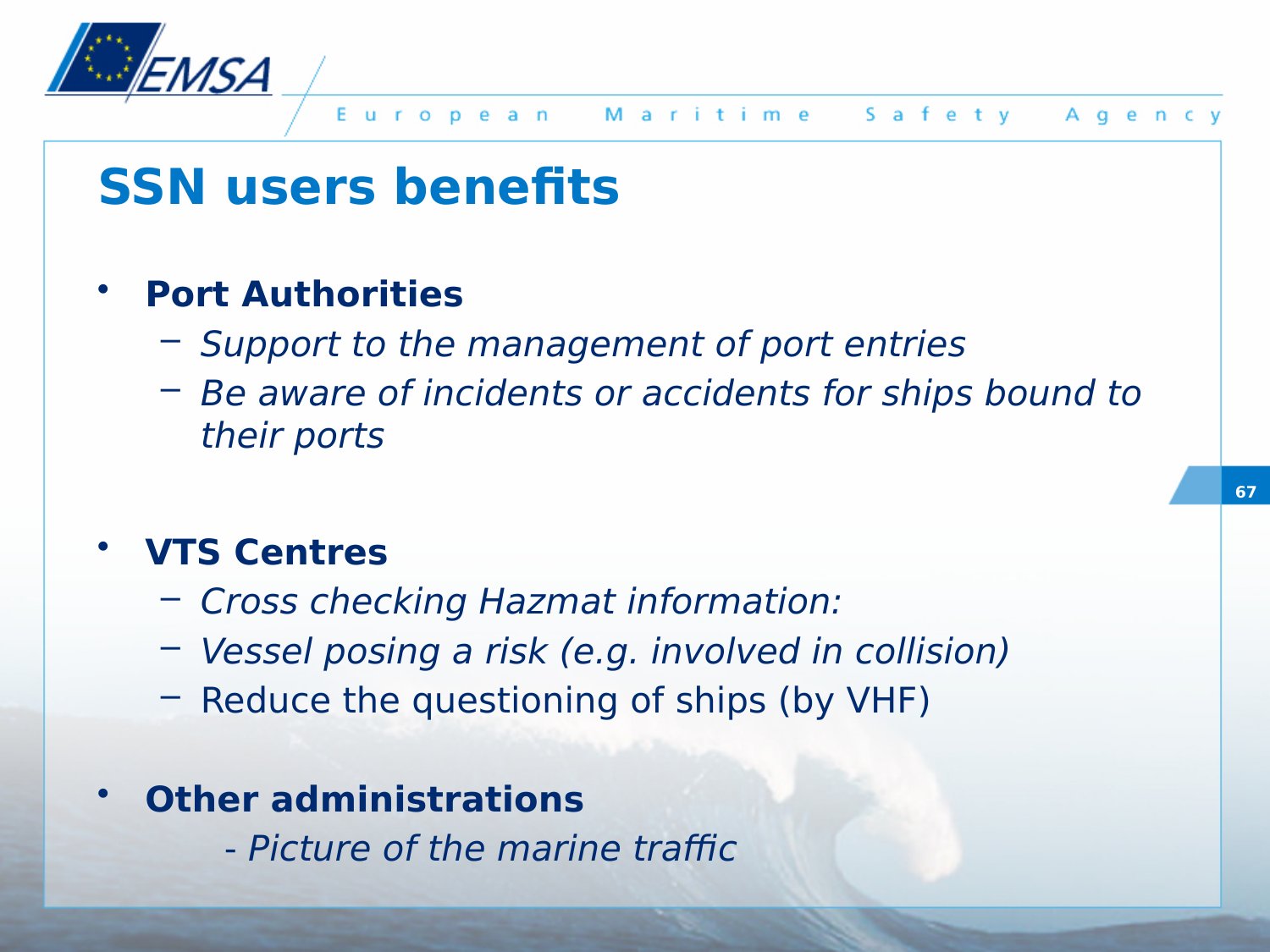

# SSN users benefits

Port Authorities
Support to the management of port entries
Be aware of incidents or accidents for ships bound to their ports

VTS Centres
Cross checking Hazmat information:
Vessel posing a risk (e.g. involved in collision)
Reduce the questioning of ships (by VHF)

Other administrations
	- Picture of the marine traffic
67